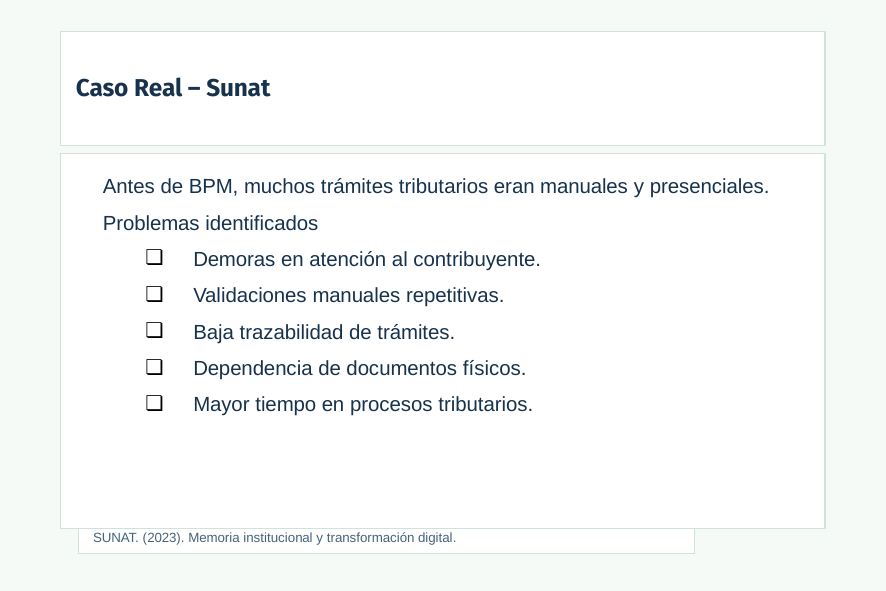

# Caso Real – Sunat
Antes de BPM, muchos trámites tributarios eran manuales y presenciales.
Problemas identificados
Demoras en atención al contribuyente.
Validaciones manuales repetitivas.
Baja trazabilidad de trámites.
Dependencia de documentos físicos.
Mayor tiempo en procesos tributarios.
SUNAT. (2023). Memoria institucional y transformación digital.